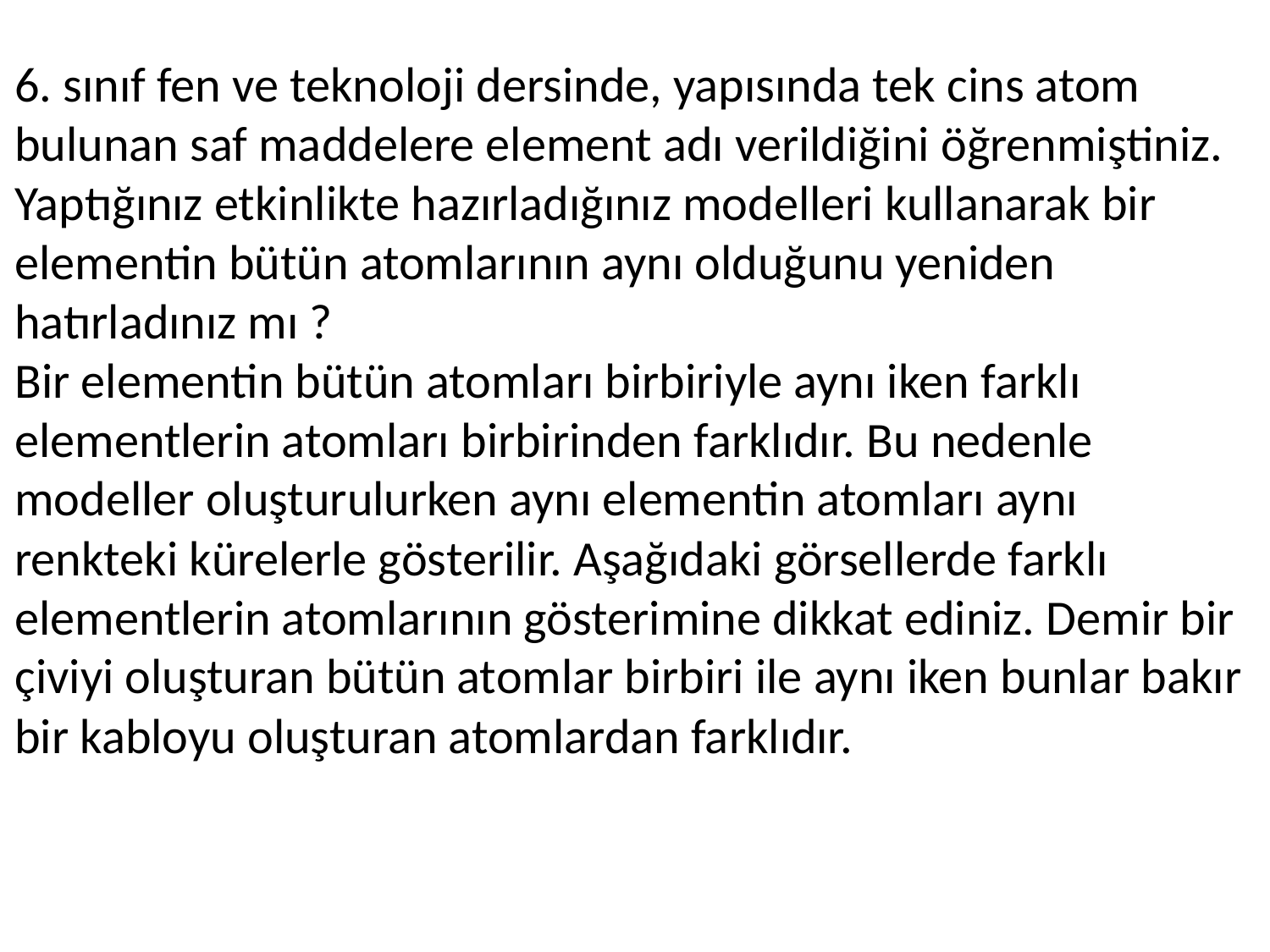

6. sınıf fen ve teknoloji dersinde, yapısında tek cins atom bulunan saf maddelere element adı verildiğini öğrenmiştiniz. Yaptığınız etkinlikte hazırladığınız modelleri kullanarak bir elementin bütün atomlarının aynı olduğunu yeniden hatırladınız mı ?
Bir elementin bütün atomları birbiriyle aynı iken farklı elementlerin atomları birbirinden farklıdır. Bu nedenle modeller oluşturulurken aynı elementin atomları aynı renkteki kürelerle gösterilir. Aşağıdaki görsellerde farklı elementlerin atomlarının gösterimine dikkat ediniz. Demir bir çiviyi oluşturan bütün atomlar birbiri ile aynı iken bunlar bakır bir kabloyu oluşturan atomlardan farklıdır.